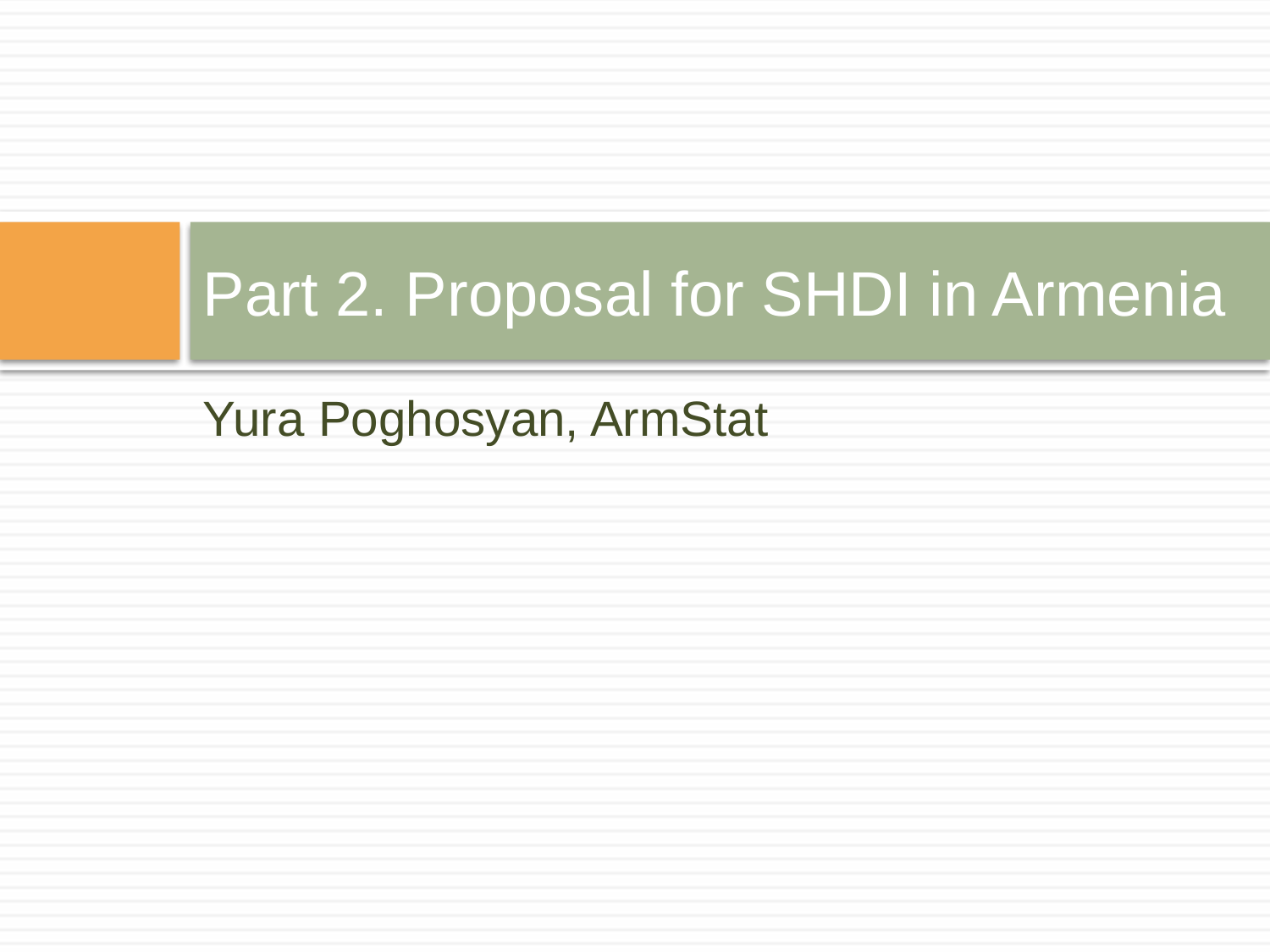

# Part 2. Proposal for SHDI in Armenia
Yura Poghosyan, ArmStat